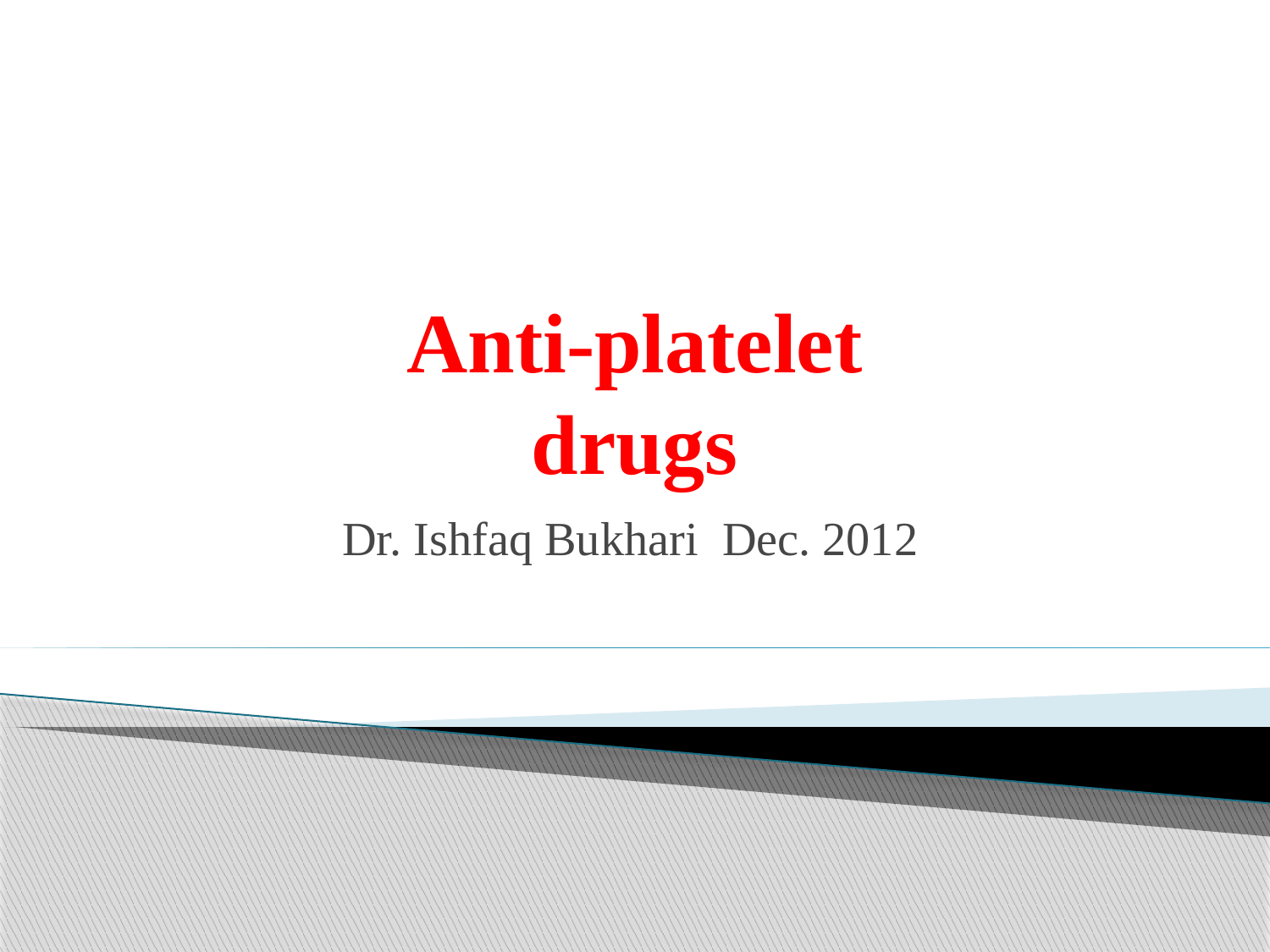

# Anti-platelet drugs
Dr. Ishfaq Bukhari  Dec. 2012